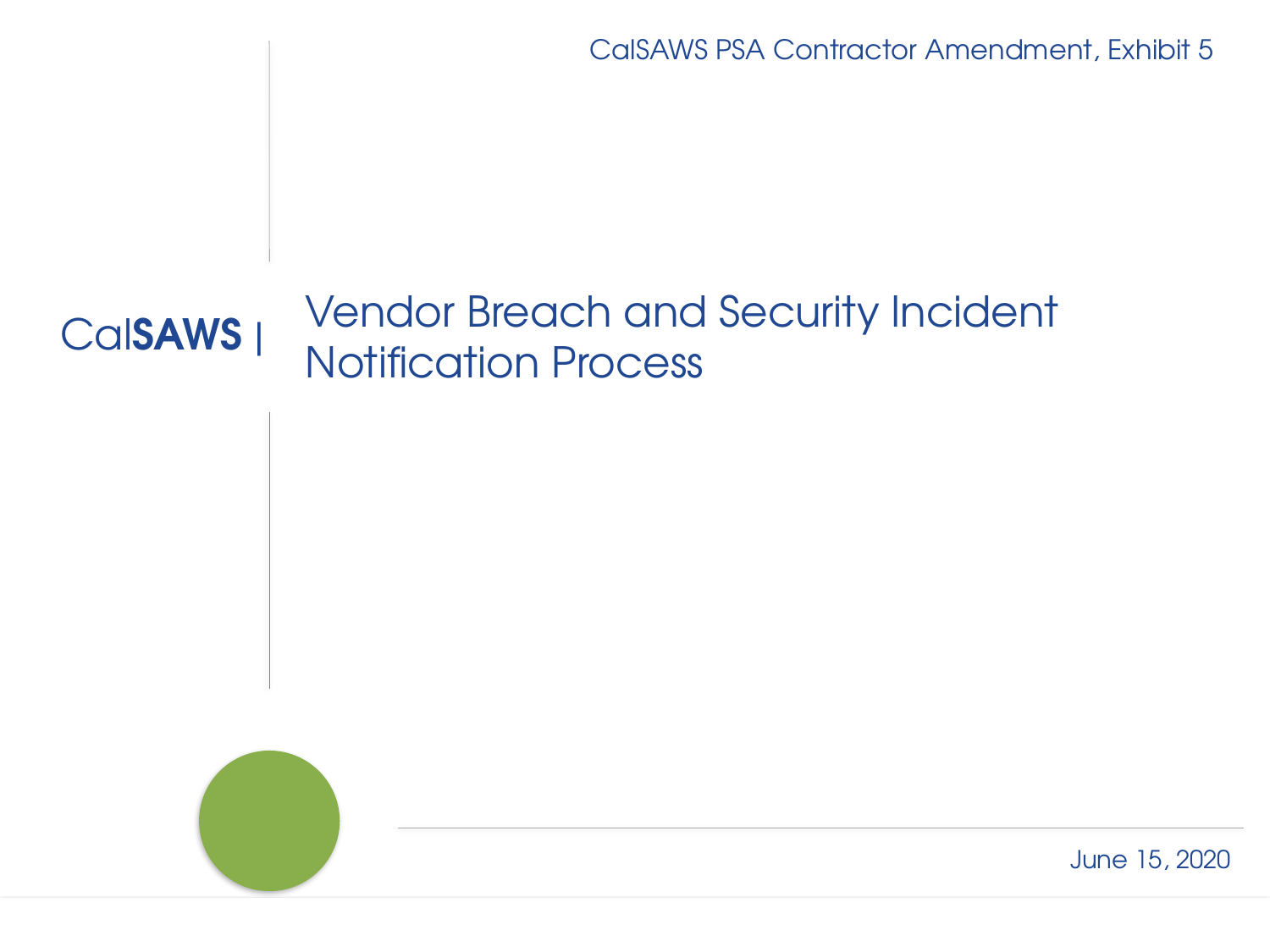

CalSAWS PSA Contractor Amendment, Exhibit 5
Vendor Breach and Security Incident Notification Process

# June 15, 2020